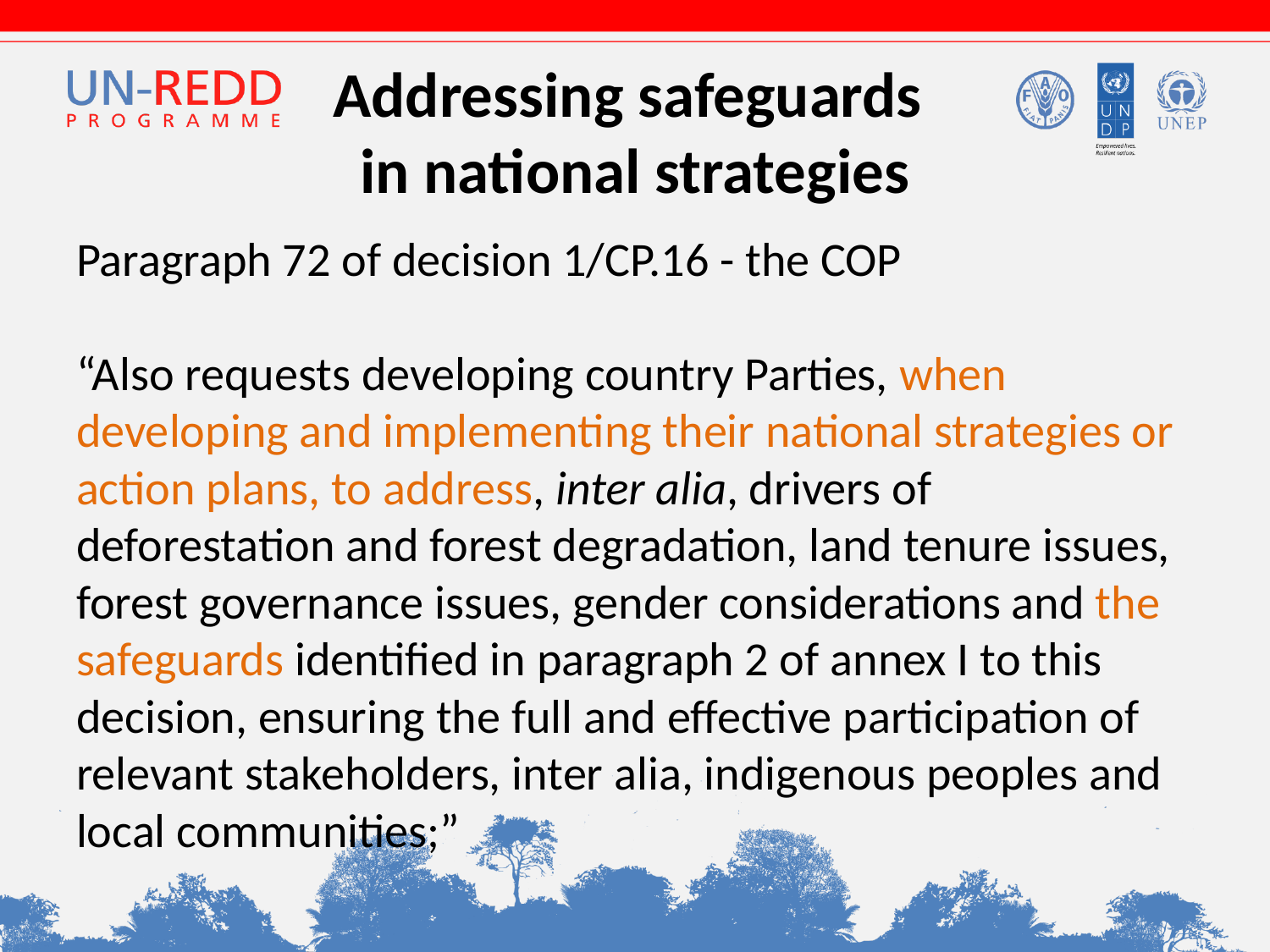

# Addressing safeguards in national strategies
Paragraph 72 of decision 1/CP.16 - the COP
“Also requests developing country Parties, when developing and implementing their national strategies or action plans, to address, inter alia, drivers of deforestation and forest degradation, land tenure issues, forest governance issues, gender considerations and the safeguards identified in paragraph 2 of annex I to this decision, ensuring the full and effective participation of relevant stakeholders, inter alia, indigenous peoples and local communities;”